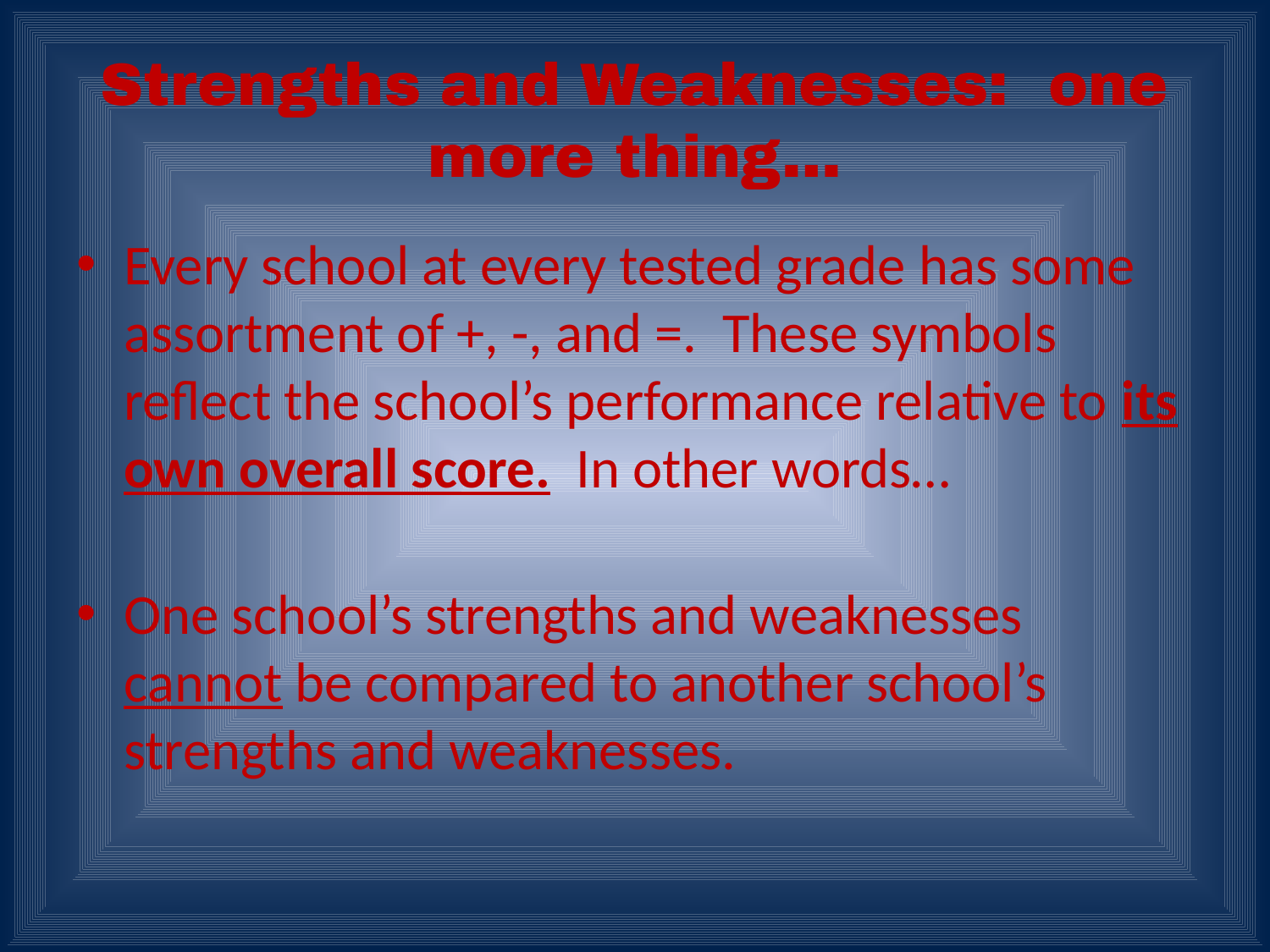

# Strengths and Weaknesses:  one more thing…
Every school at every tested grade has some assortment of +, -, and =.  These symbols reflect the school’s performance relative to its own overall score.  In other words…
One school’s strengths and weaknesses cannot be compared to another school’s strengths and weaknesses.